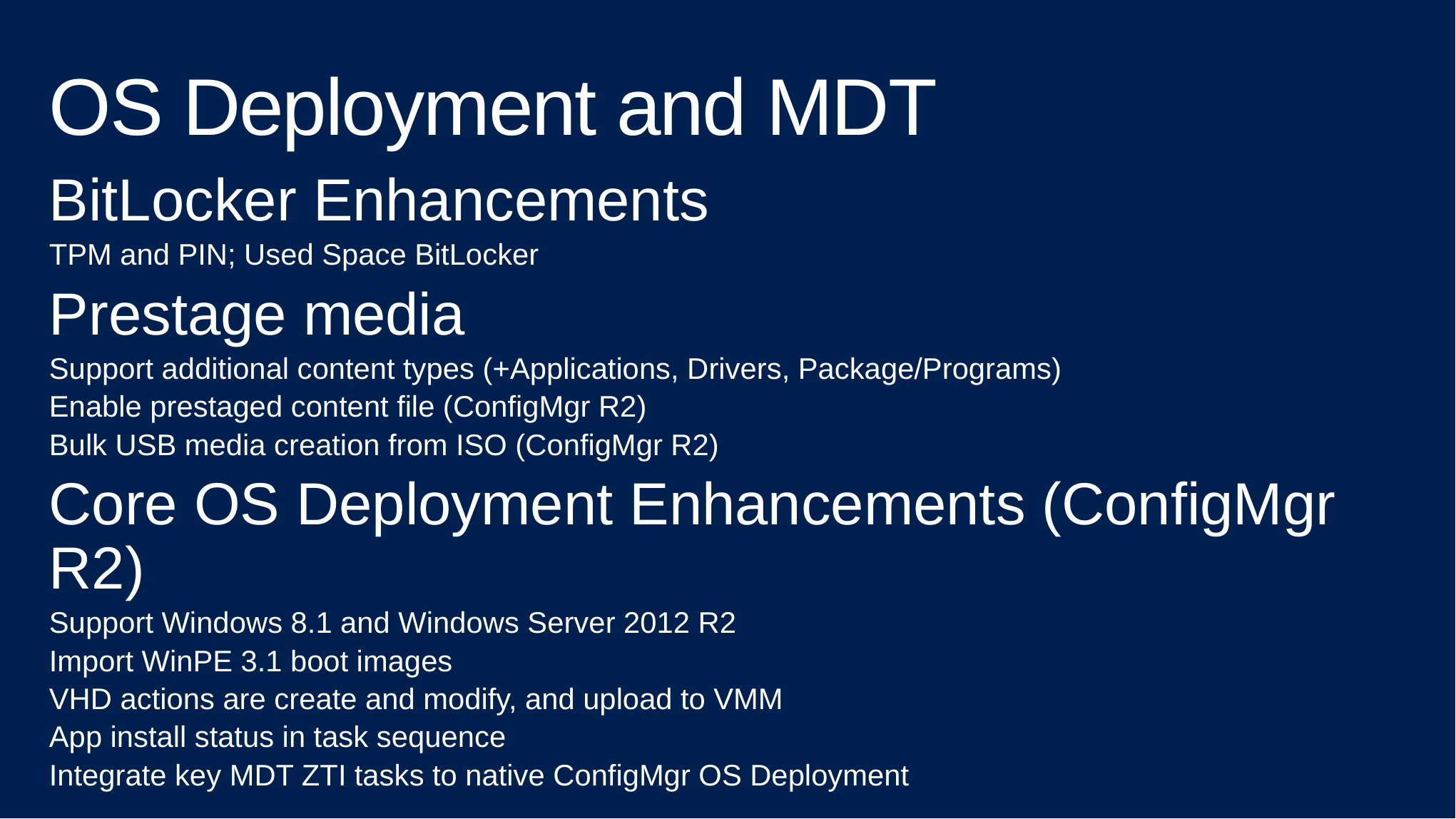

# OS Deployment and MDT
BitLocker Enhancements
TPM and PIN; Used Space BitLocker
Prestage media
Support additional content types (+Applications, Drivers, Package/Programs)
Enable prestaged content file (ConfigMgr R2)
Bulk USB media creation from ISO (ConfigMgr R2)
Core OS Deployment Enhancements (ConfigMgr R2)
Support Windows 8.1 and Windows Server 2012 R2
Import WinPE 3.1 boot images
VHD actions are create and modify, and upload to VMM
App install status in task sequence
Integrate key MDT ZTI tasks to native ConfigMgr OS Deployment